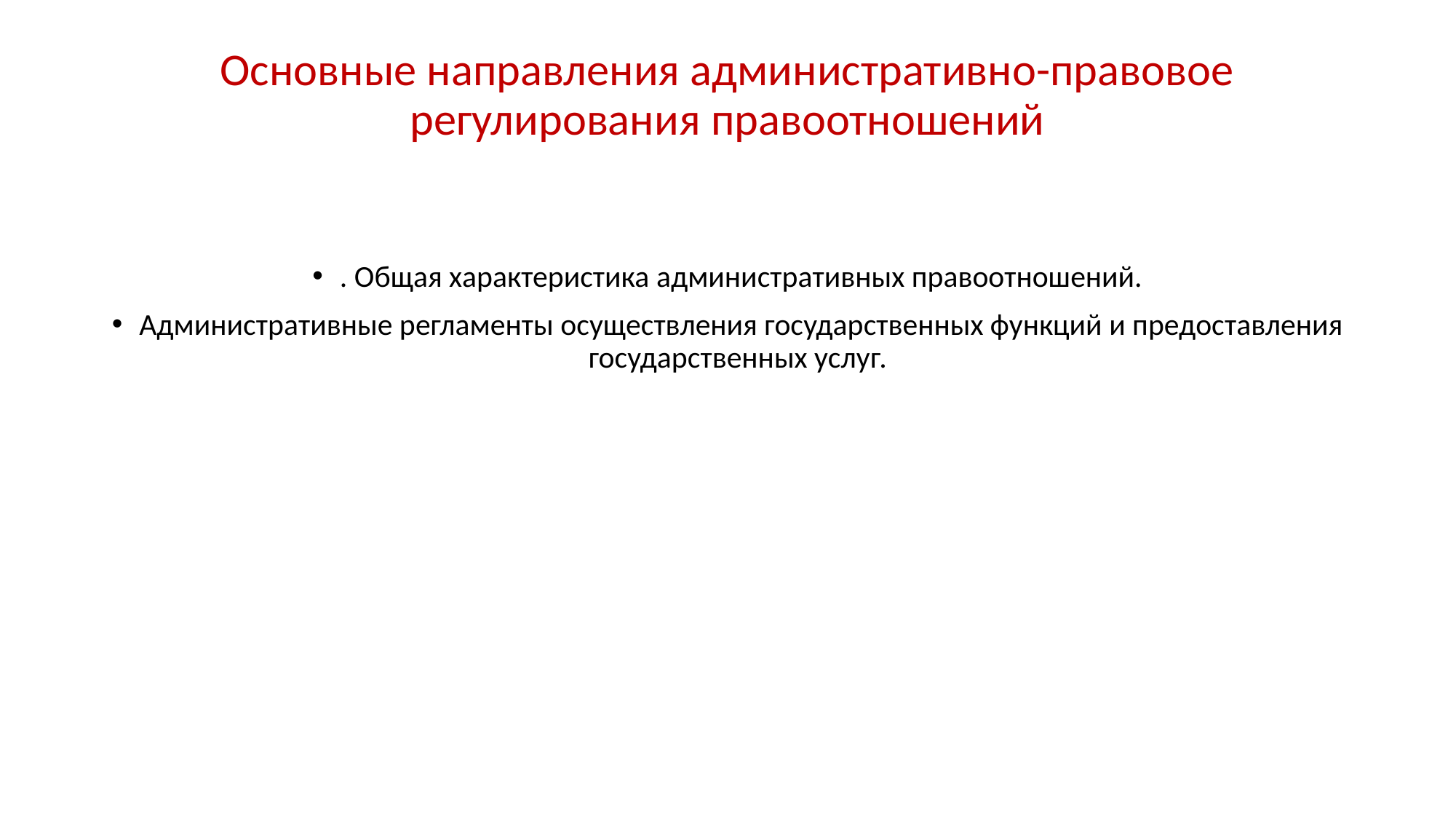

# Основные направления административно-правовое регулирования правоотношений
. Общая характеристика административных правоотношений.
Административные регламенты осуществления государственных функций и предоставления государственных услуг.